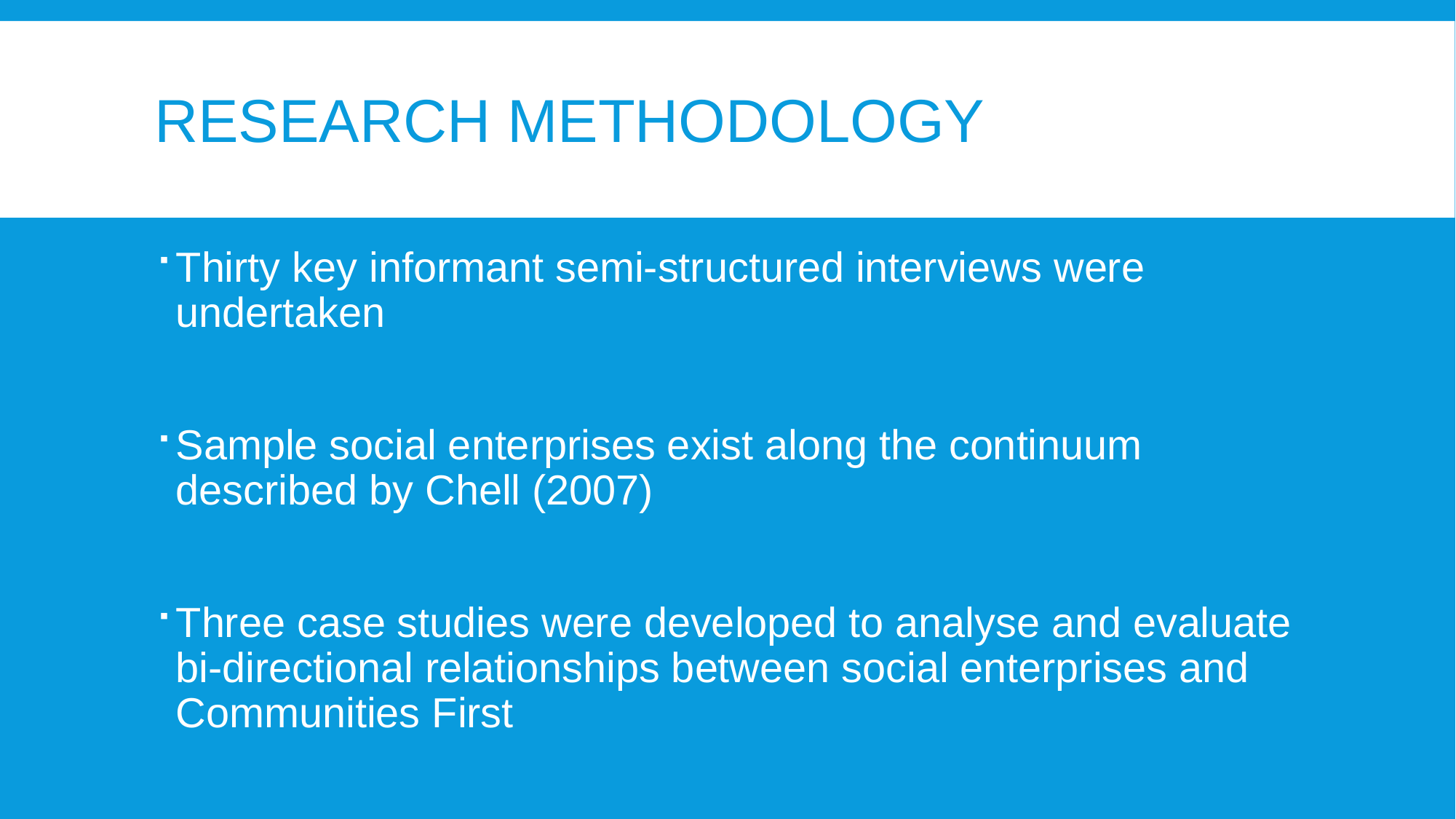

# Research Methodology
Thirty key informant semi-structured interviews were undertaken

Sample social enterprises exist along the continuum described by Chell (2007)

Three case studies were developed to analyse and evaluate bi-directional relationships between social enterprises and Communities First